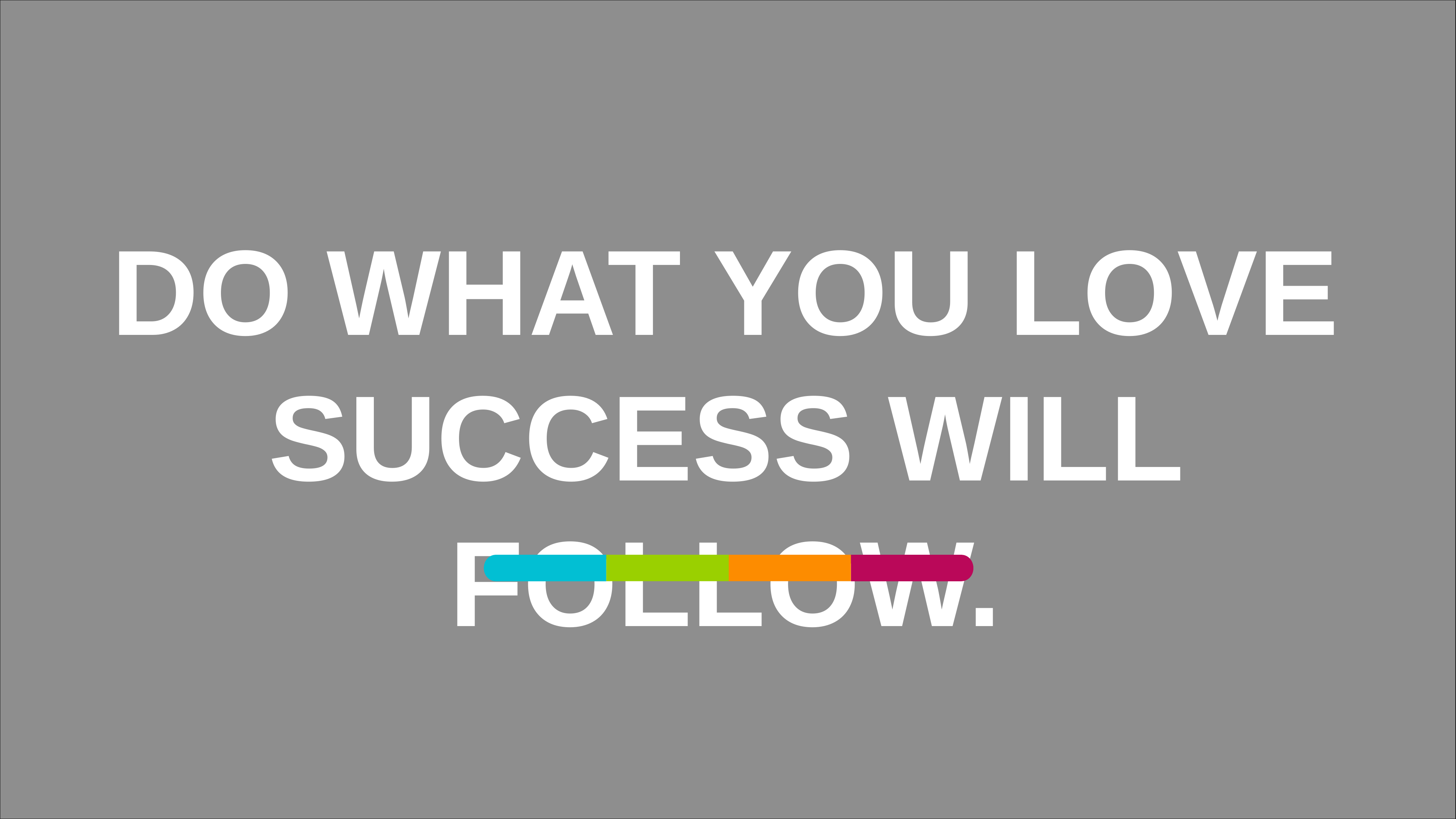

DO WHAT YOU LOVE SUCCESS WILL FOLLOW.